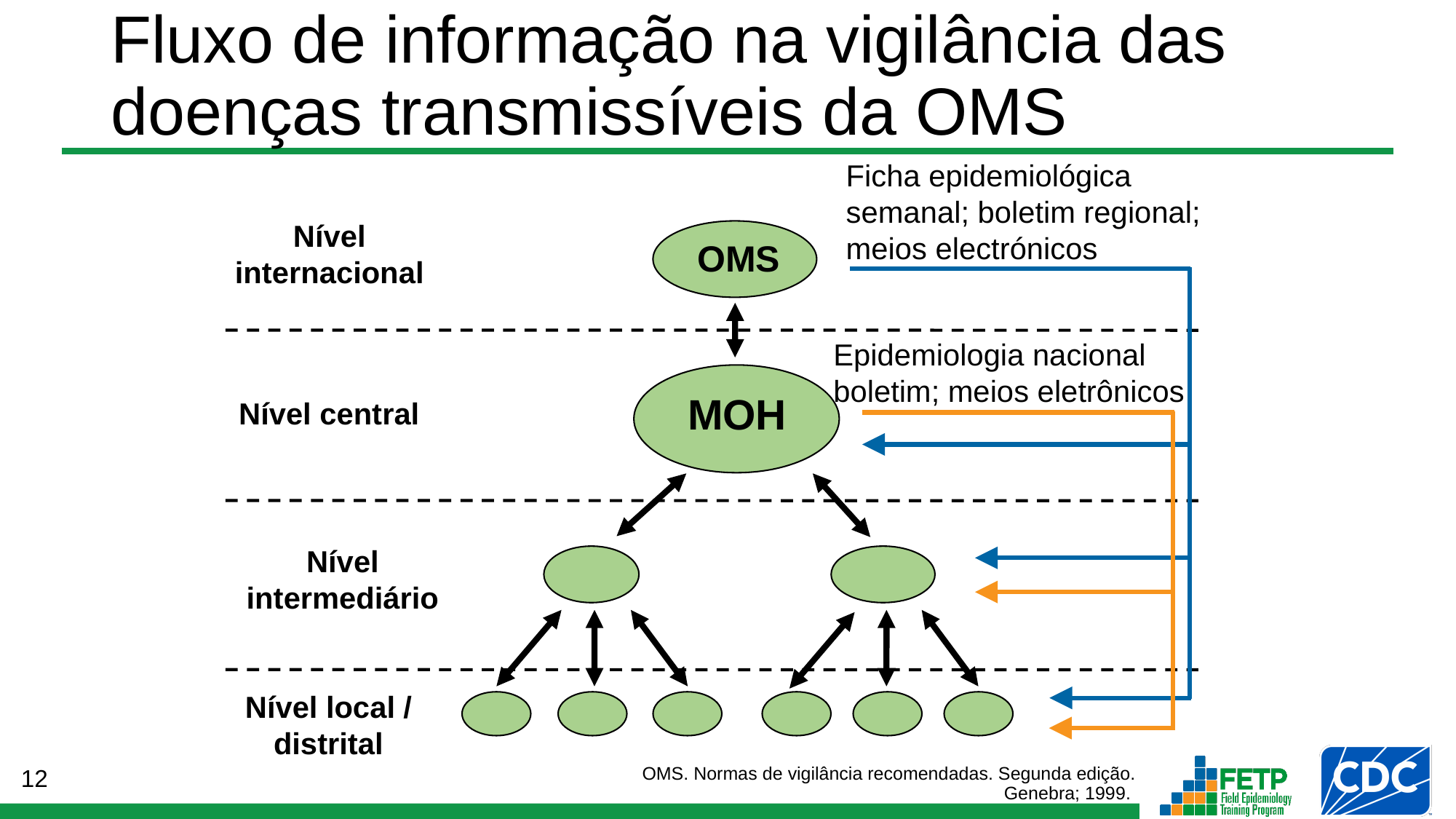

# Fluxo de informação na vigilância das doenças transmissíveis da OMS
Ficha epidemiológica semanal; boletim regional; meios electrónicos
Nível internacional

OMS

Epidemiologia nacional
boletim; meios eletrônicos

MOH
Nível central

Nível intermediário

Nível local / distrital

OMS. Normas de vigilância recomendadas. Segunda edição. Genebra; 1999.